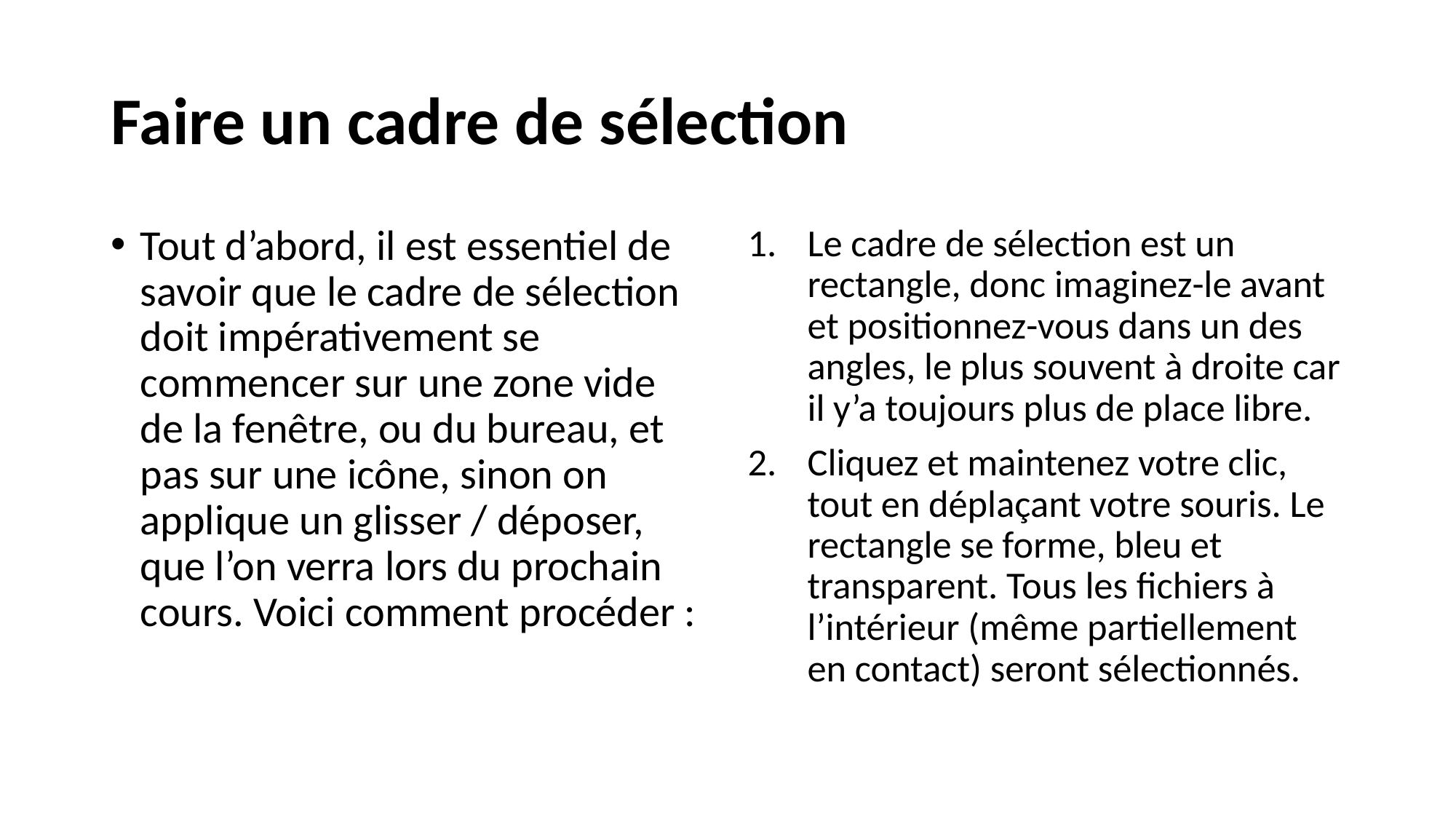

# Faire un cadre de sélection
Tout d’abord, il est essentiel de savoir que le cadre de sélection doit impérativement se commencer sur une zone vide de la fenêtre, ou du bureau, et pas sur une icône, sinon on applique un glisser / déposer, que l’on verra lors du prochain cours. Voici comment procéder :
Le cadre de sélection est un rectangle, donc imaginez-le avant et positionnez-vous dans un des angles, le plus souvent à droite car il y’a toujours plus de place libre.
Cliquez et maintenez votre clic, tout en déplaçant votre souris. Le rectangle se forme, bleu et transparent. Tous les fichiers à l’intérieur (même partiellement en contact) seront sélectionnés.